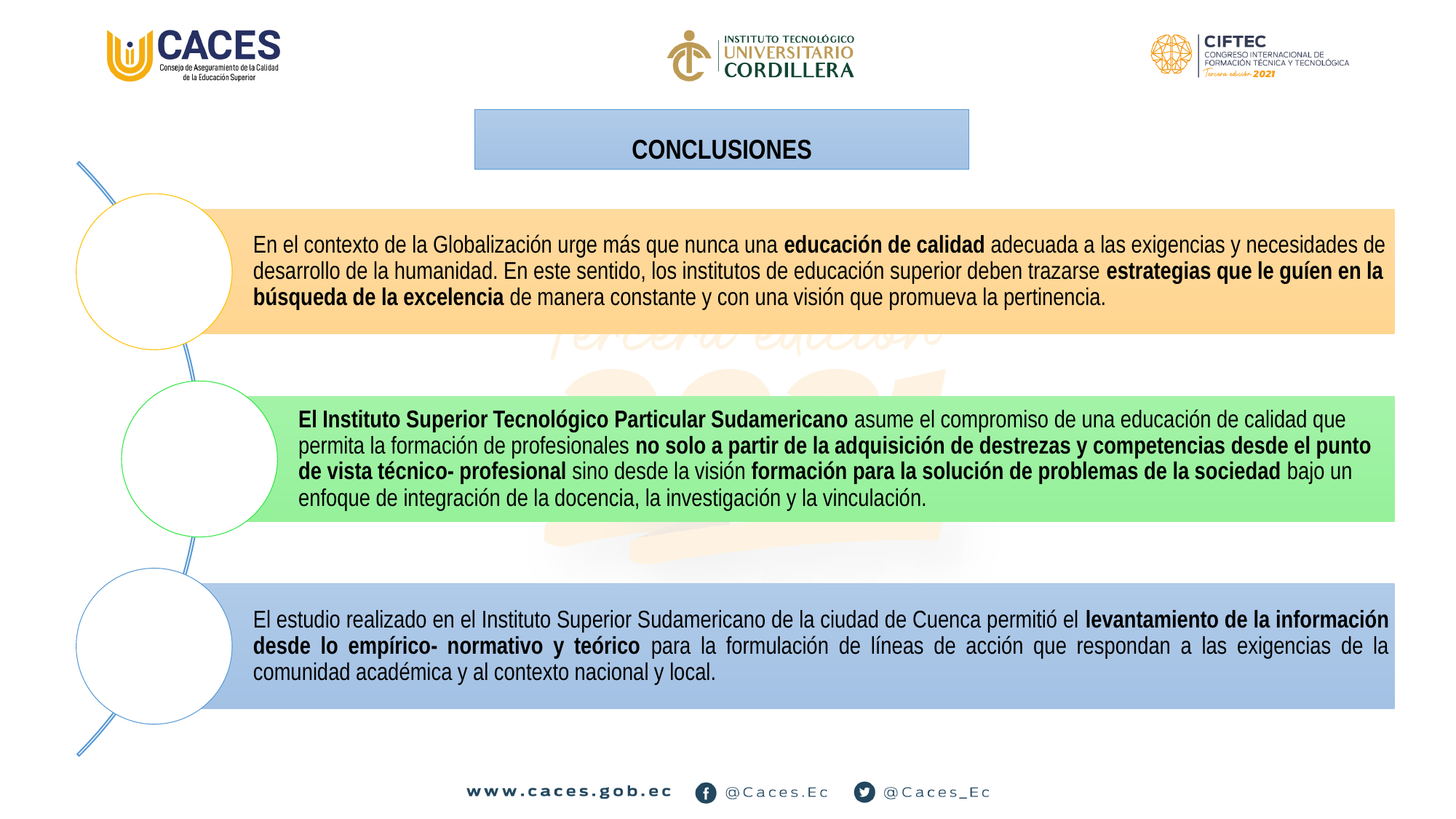

CONCLUSIONES

En el contexto de la Globalización urge más que nunca una educación de calidad adecuada a las exigencias y necesidades de desarrollo de la humanidad. En este sentido, los institutos de educación superior deben trazarse estrategias que le guíen en la búsqueda de la excelencia de manera constante y con una visión que promueva la pertinencia.
El Instituto Superior Tecnológico Particular Sudamericano asume el compromiso de una educación de calidad que permita la formación de profesionales no solo a partir de la adquisición de destrezas y competencias desde el punto de vista técnico- profesional sino desde la visión formación para la solución de problemas de la sociedad bajo un enfoque de integración de la docencia, la investigación y la vinculación.
El estudio realizado en el Instituto Superior Sudamericano de la ciudad de Cuenca permitió el levantamiento de la información desde lo empírico- normativo y teórico para la formulación de líneas de acción que respondan a las exigencias de la comunidad académica y al contexto nacional y local.